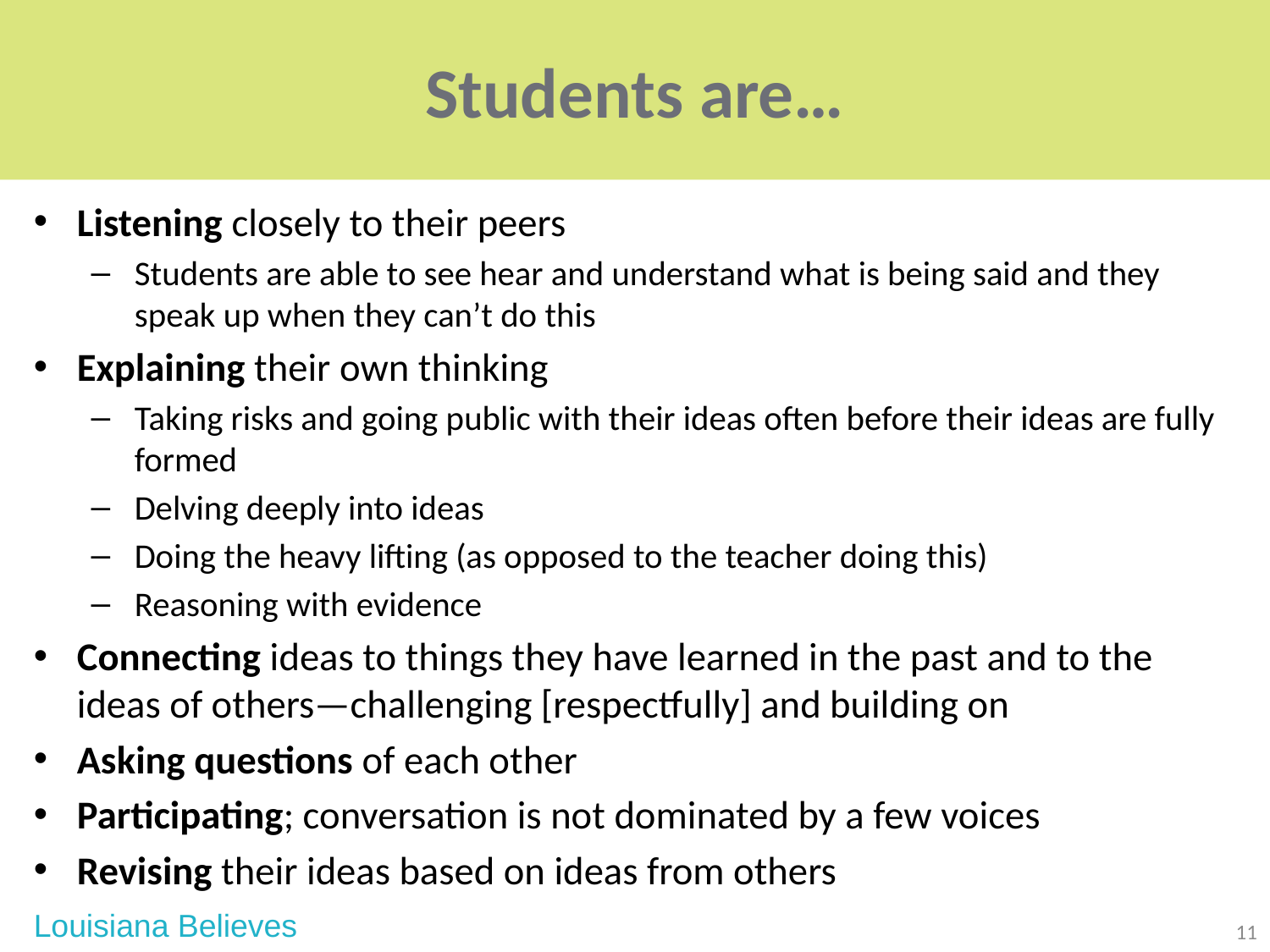

# Students are…
Listening closely to their peers
Students are able to see hear and understand what is being said and they speak up when they can’t do this
Explaining their own thinking
Taking risks and going public with their ideas often before their ideas are fully formed
Delving deeply into ideas
Doing the heavy lifting (as opposed to the teacher doing this)
Reasoning with evidence
Connecting ideas to things they have learned in the past and to the ideas of others—challenging [respectfully] and building on
Asking questions of each other
Participating; conversation is not dominated by a few voices
Revising their ideas based on ideas from others

Louisiana Believes
11